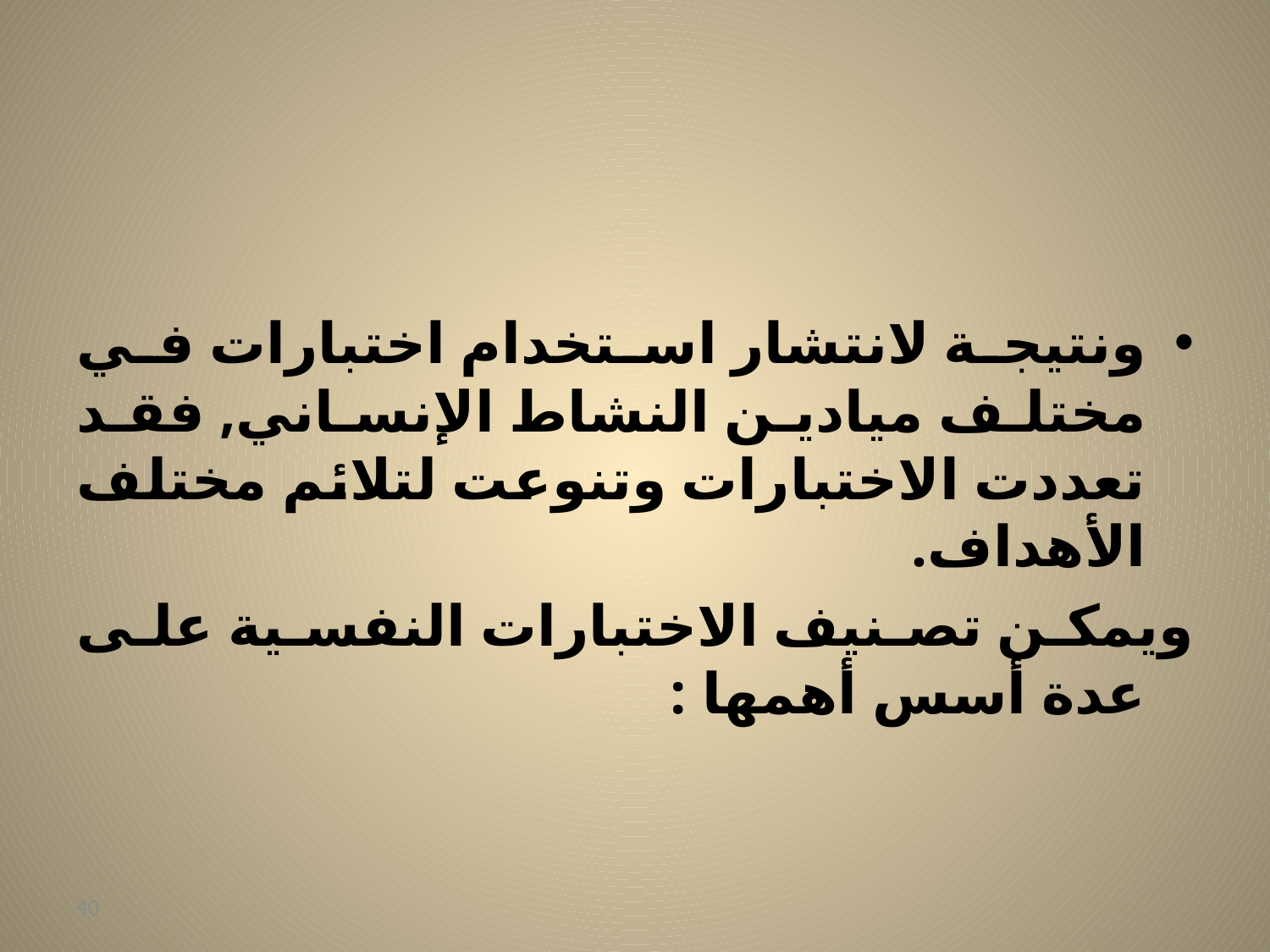

#

ونتيجة لانتشار استخدام اختبارات في مختلف ميادين النشاط الإنساني, فقد تعددت الاختبارات وتنوعت لتلائم مختلف الأهداف.
ويمكن تصنيف الاختبارات النفسية على عدة أسس أهمها :

40